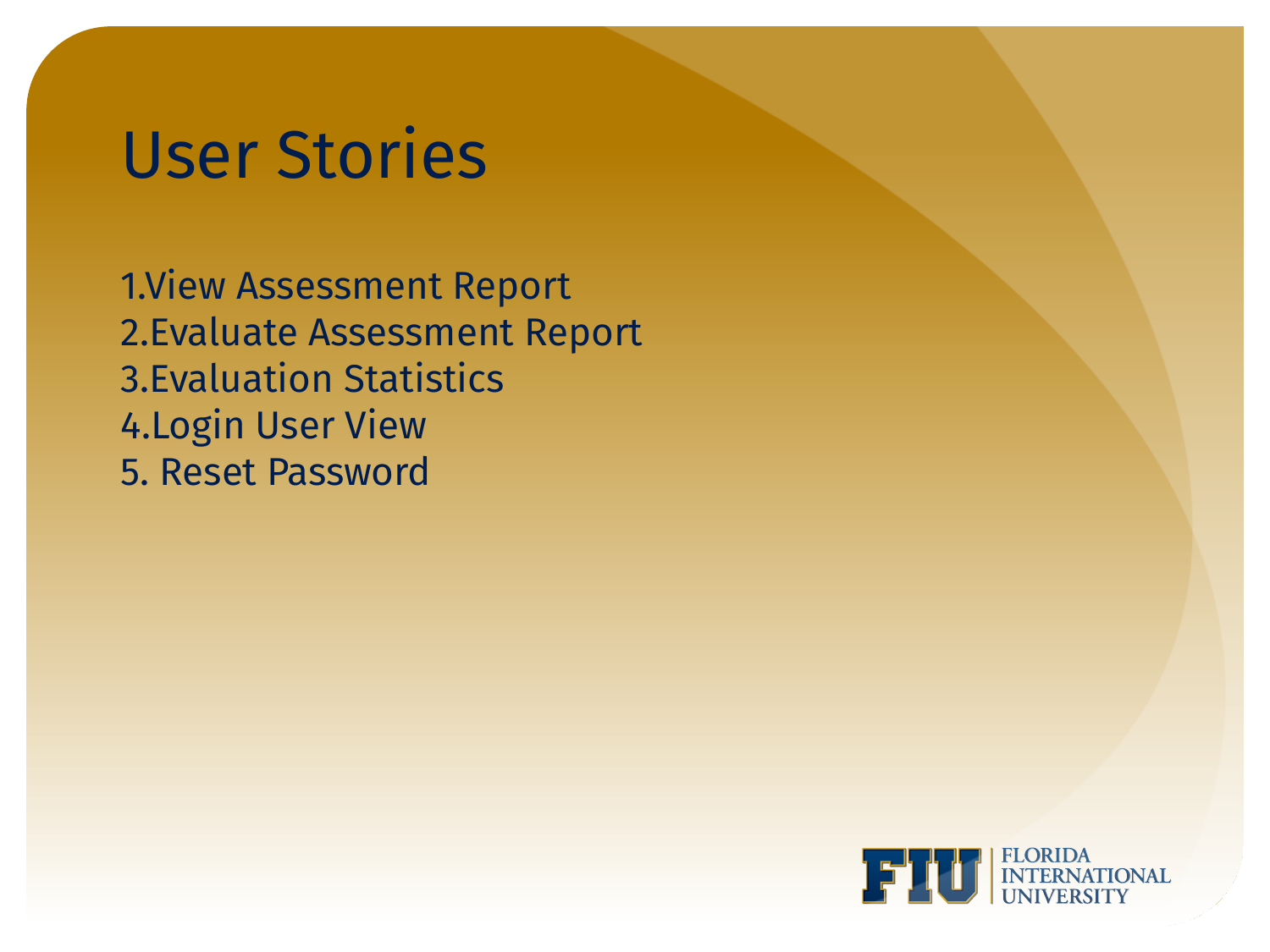

# User Stories
1.View Assessment Report
2.Evaluate Assessment Report
3.Evaluation Statistics
4.Login User View
5. Reset Password